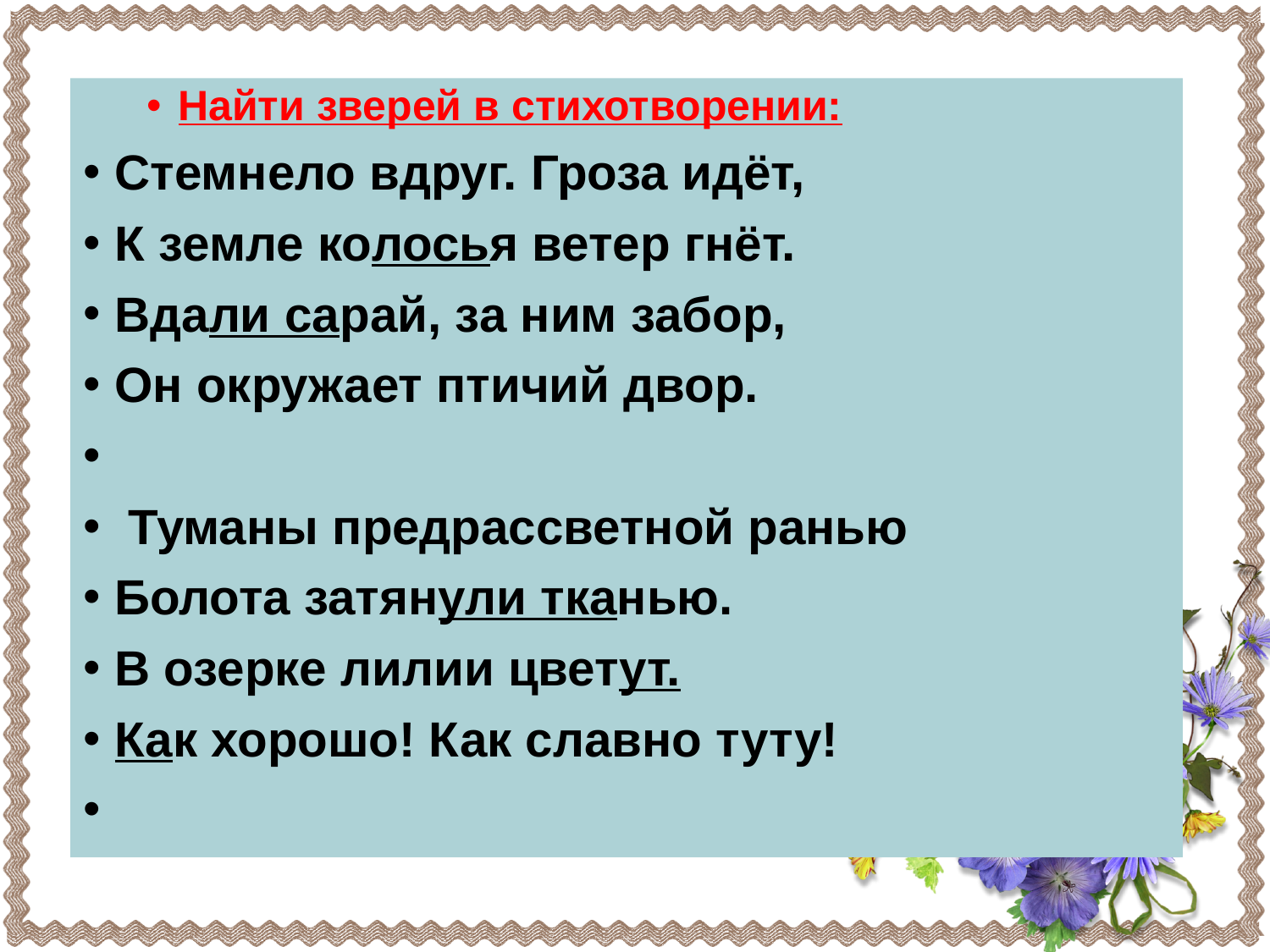

Найти зверей в стихотворении:
Стемнело вдруг. Гроза идёт,
К земле колосья ветер гнёт.
Вдали сарай, за ним забор,
Он окружает птичий двор.

 Туманы предрассветной ранью
Болота затянули тканью.
В озерке лилии цветут.
Как хорошо! Как славно туту!